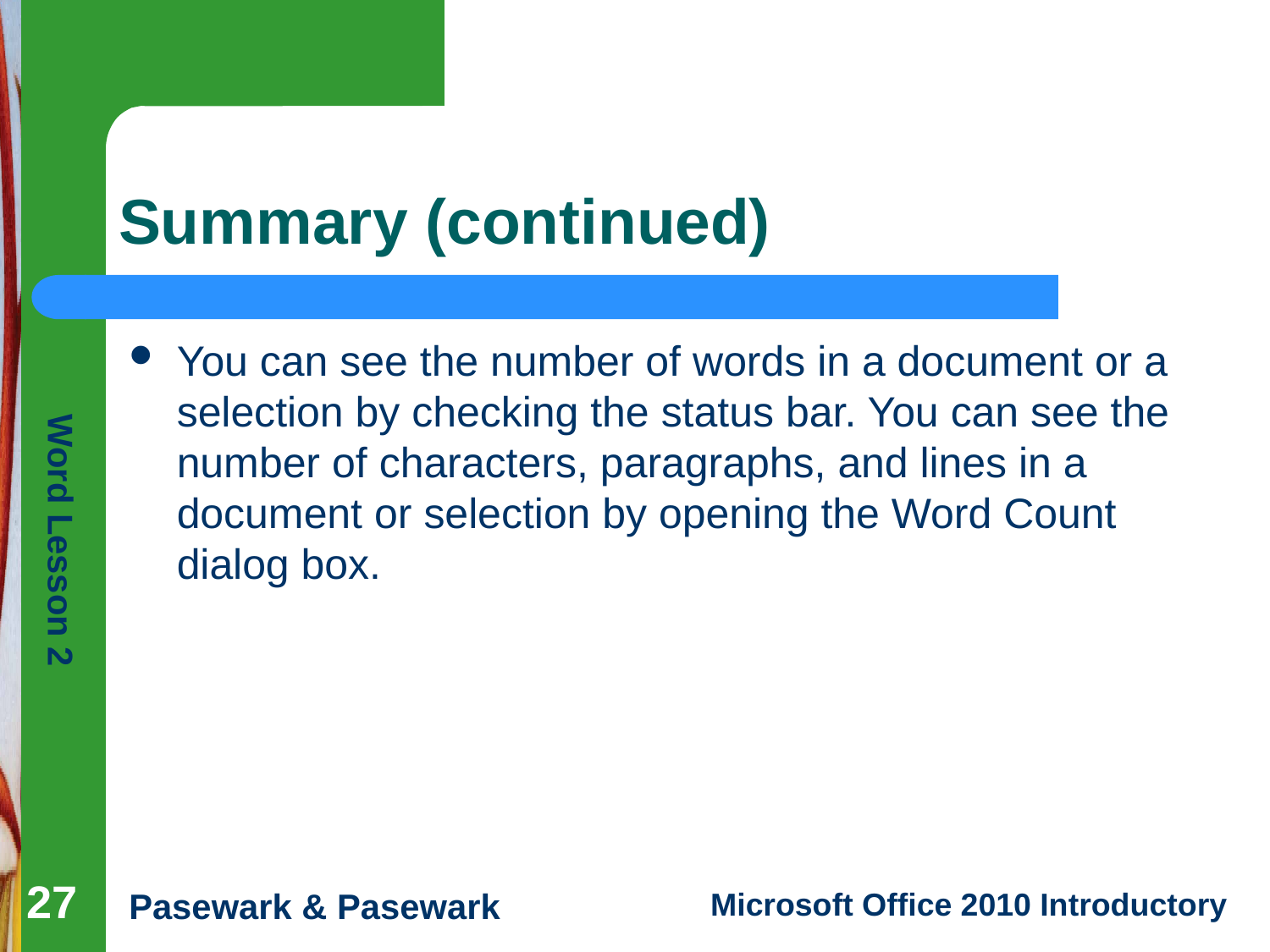

# Summary (continued)
You can see the number of words in a document or a selection by checking the status bar. You can see the number of characters, paragraphs, and lines in a document or selection by opening the Word Count dialog box.
27